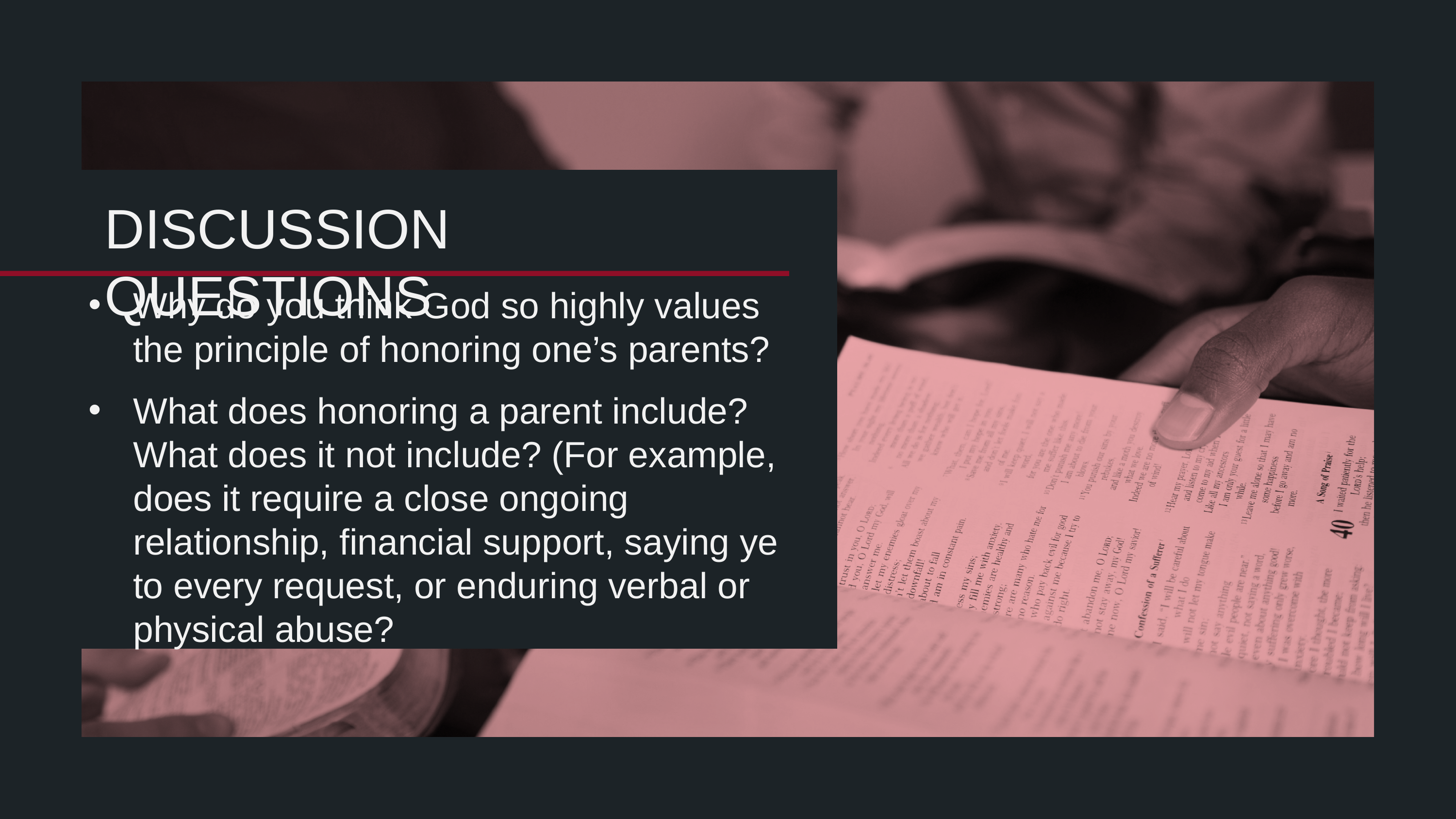

Why do you think God so highly values the principle of honoring one’s parents?
What does honoring a parent include? What does it not include? (For example, does it require a close ongoing relationship, financial support, saying ye to every request, or enduring verbal or physical abuse?